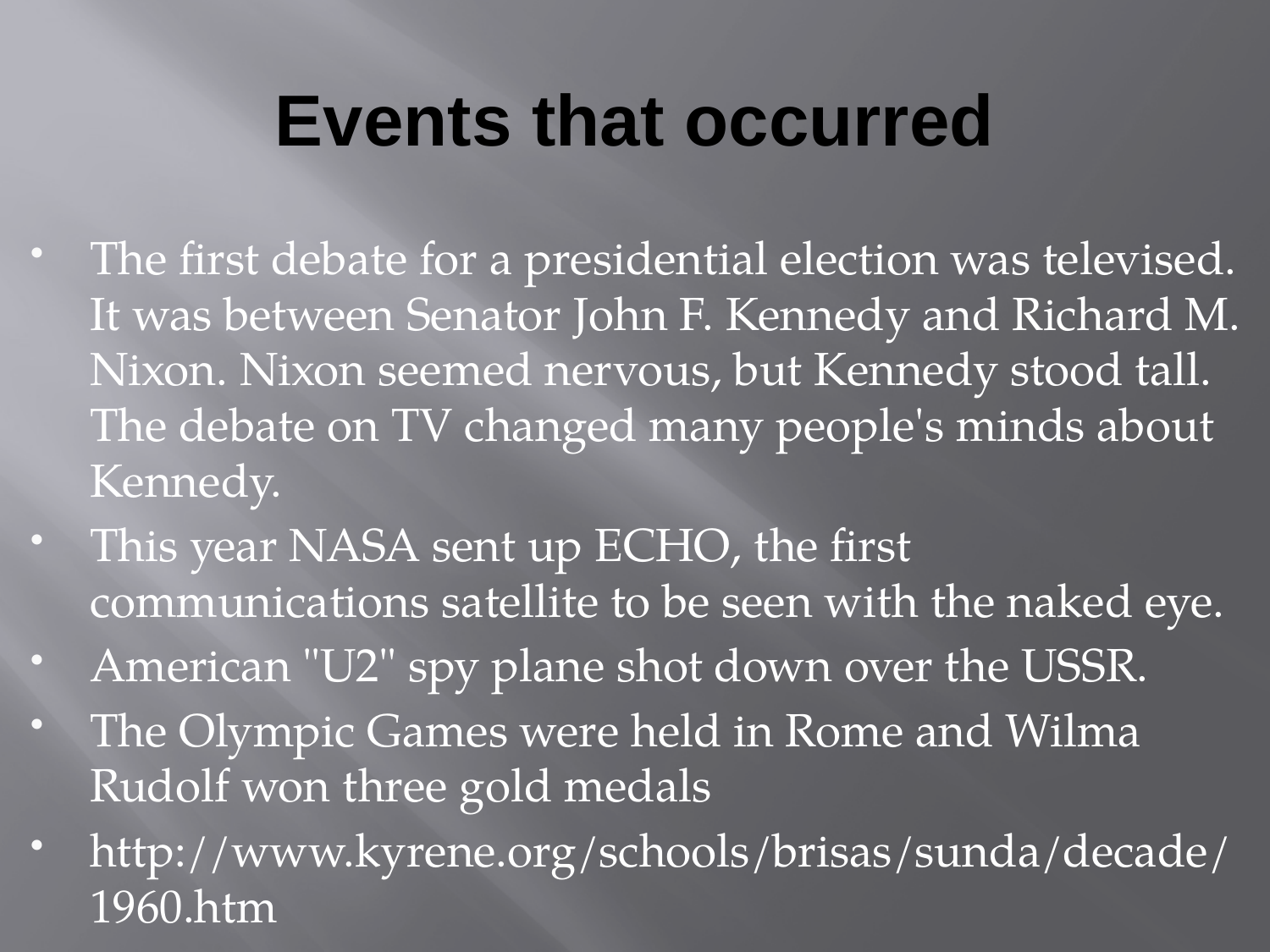

# Events that occurred
The first debate for a presidential election was televised. It was between Senator John F. Kennedy and Richard M. Nixon. Nixon seemed nervous, but Kennedy stood tall. The debate on TV changed many people's minds about Kennedy.
This year NASA sent up ECHO, the first communications satellite to be seen with the naked eye.
American "U2" spy plane shot down over the USSR.
The Olympic Games were held in Rome and Wilma Rudolf won three gold medals
http://www.kyrene.org/schools/brisas/sunda/decade/1960.htm